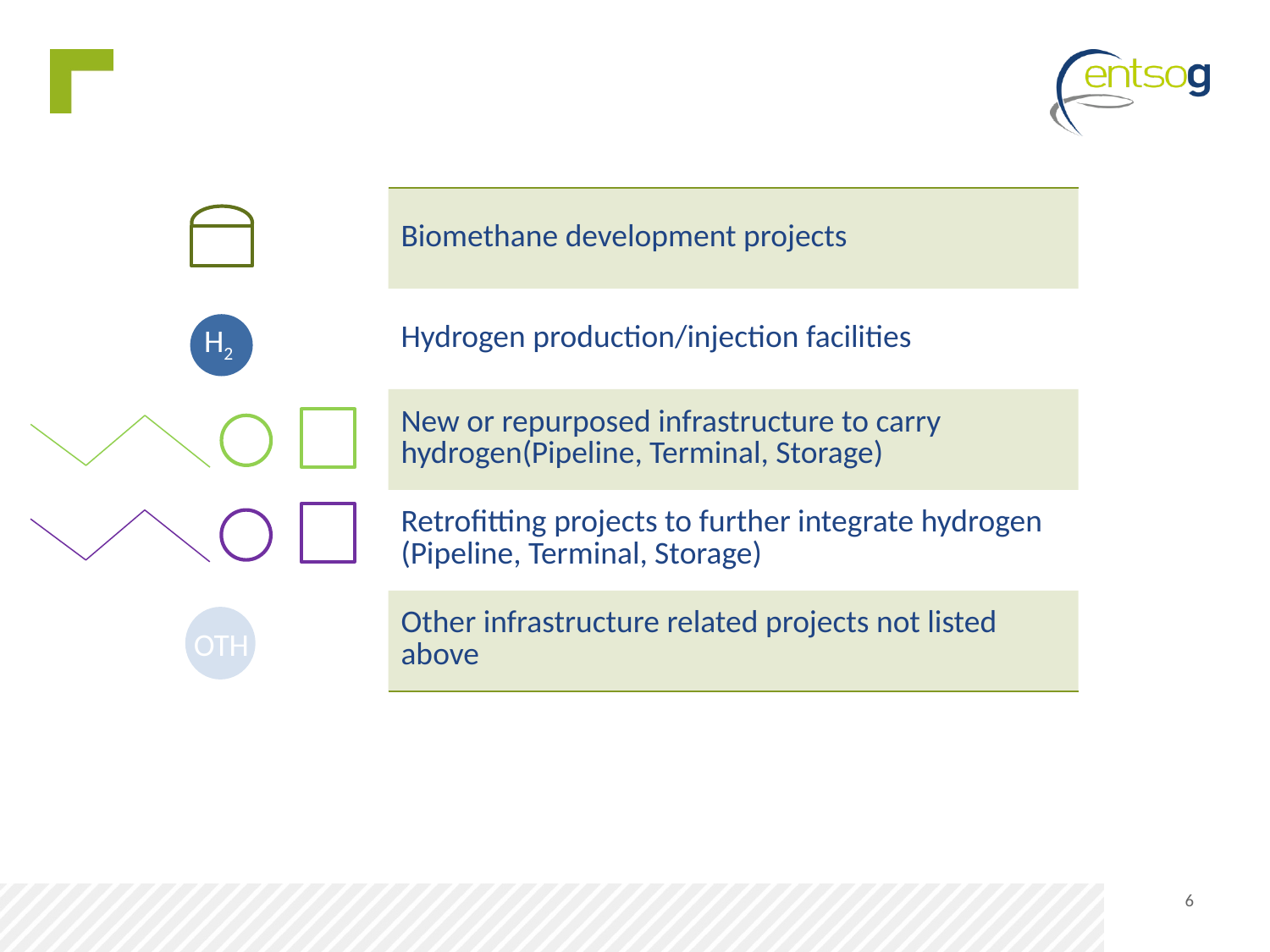

| Biomethane development projects |
| --- |
| Hydrogen production/injection facilities |
| New or repurposed infrastructure to carry hydrogen(Pipeline, Terminal, Storage) |
| Retrofitting projects to further integrate hydrogen (Pipeline, Terminal, Storage) |
| Other infrastructure related projects not listed above |

H2

OTH
6